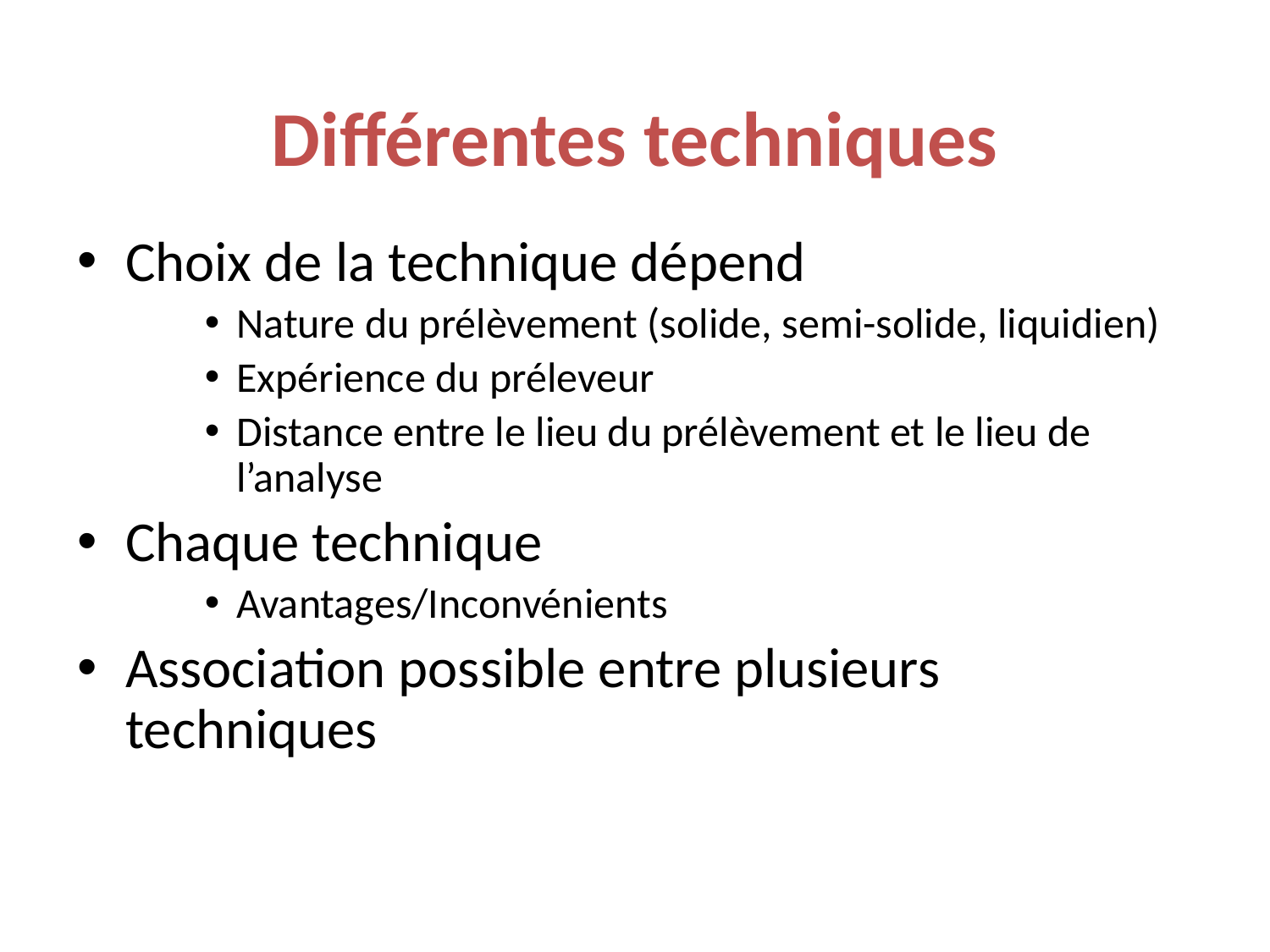

# Différentes techniques
Choix de la technique dépend
Nature du prélèvement (solide, semi-solide, liquidien)
Expérience du préleveur
Distance entre le lieu du prélèvement et le lieu de l’analyse
Chaque technique
Avantages/Inconvénients
Association possible entre plusieurs techniques